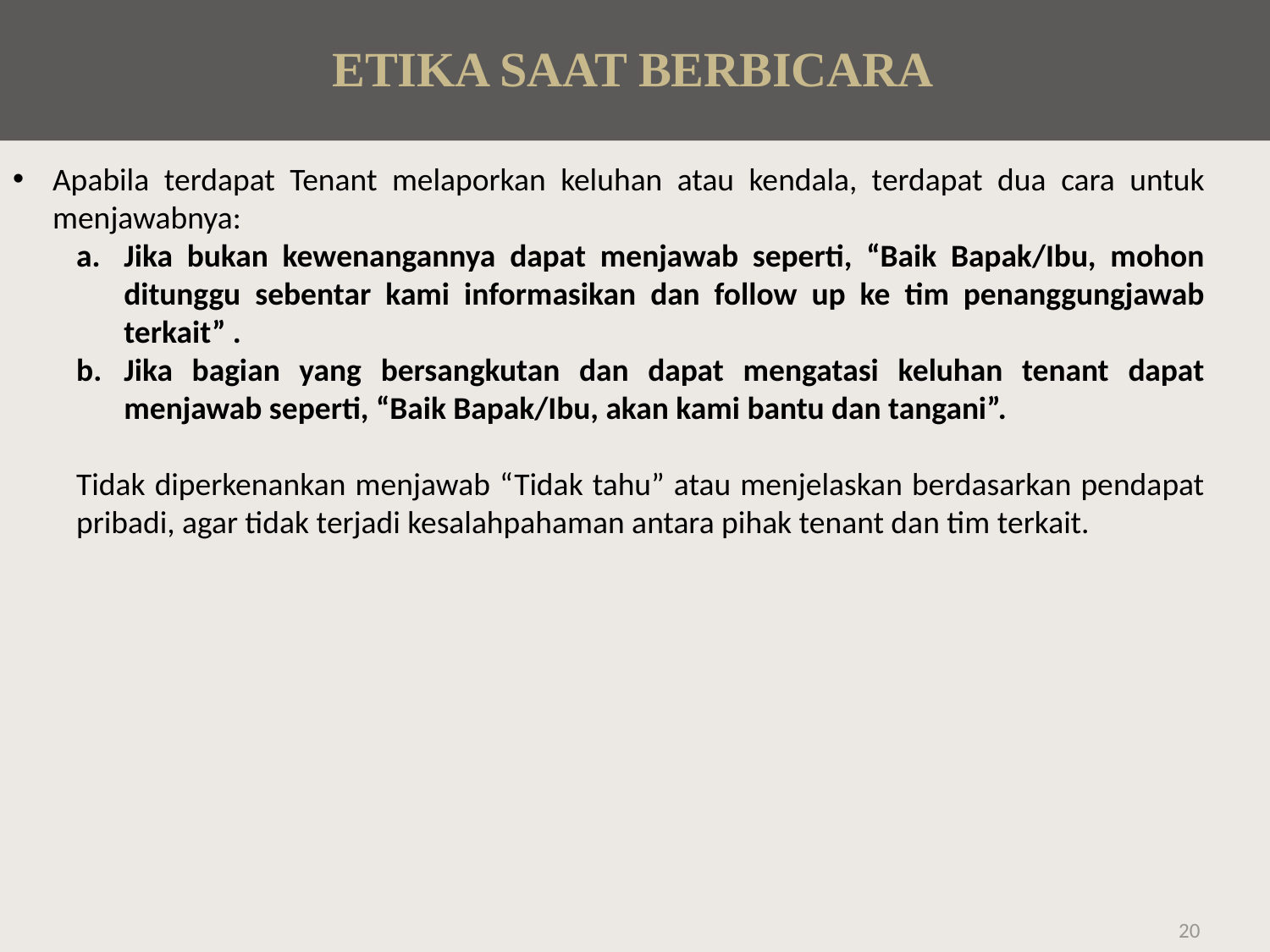

# ETIKA SAAT BERBICARA
Apabila terdapat Tenant melaporkan keluhan atau kendala, terdapat dua cara untuk menjawabnya:
Jika bukan kewenangannya dapat menjawab seperti, “Baik Bapak/Ibu, mohon ditunggu sebentar kami informasikan dan follow up ke tim penanggungjawab terkait” .
Jika bagian yang bersangkutan dan dapat mengatasi keluhan tenant dapat menjawab seperti, “Baik Bapak/Ibu, akan kami bantu dan tangani”.

Tidak diperkenankan menjawab “Tidak tahu” atau menjelaskan berdasarkan pendapat pribadi, agar tidak terjadi kesalahpahaman antara pihak tenant dan tim terkait.

20